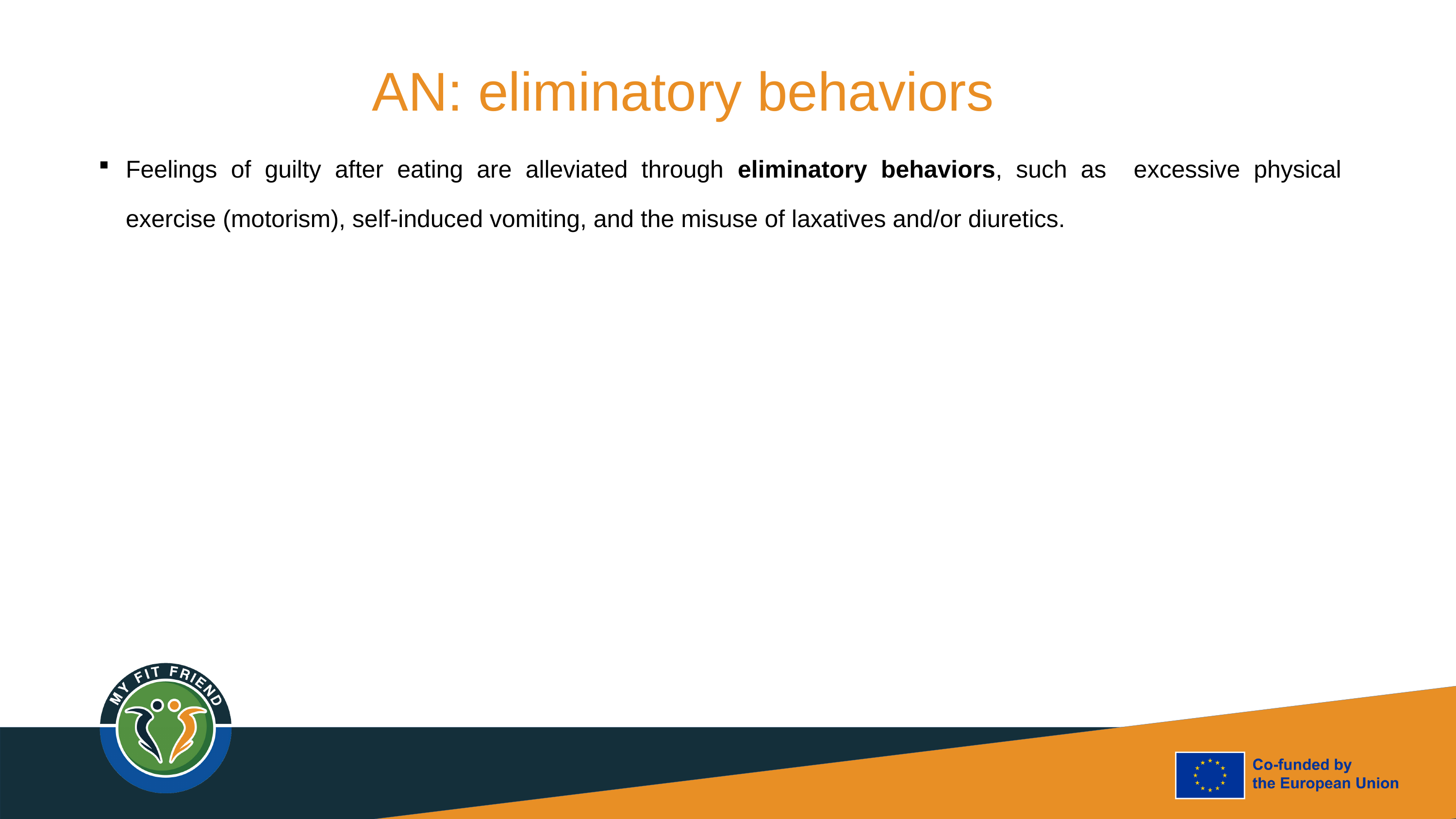

AN: eliminatory behaviors
Feelings of guilty after eating are alleviated through eliminatory behaviors, such as  excessive physical exercise (motorism), self-induced vomiting, and the misuse of laxatives and/or diuretics.